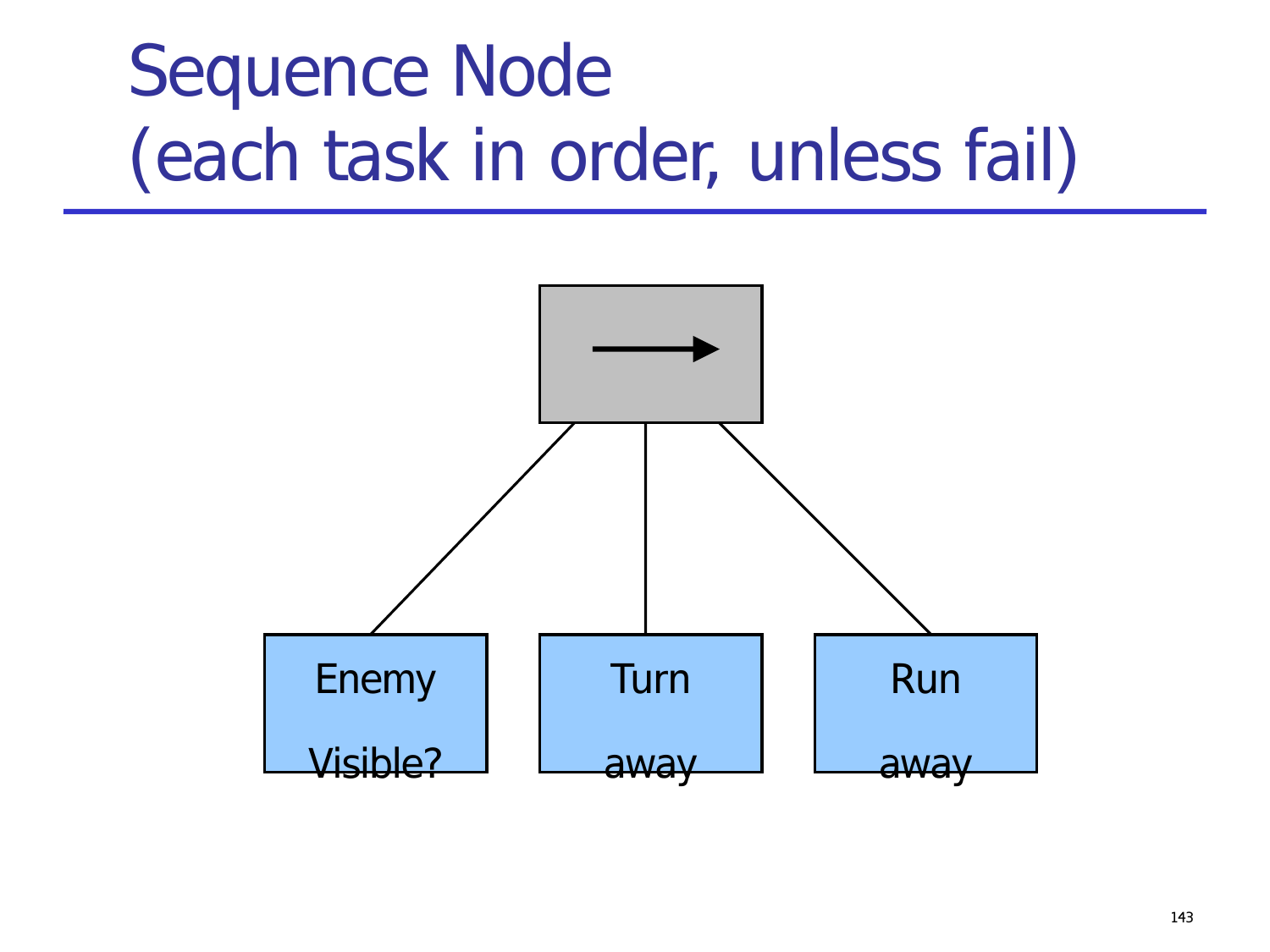

# Sequence Node (each task in order, unless fail)

Enemy
Visible?

Turn
away

Run
away
143